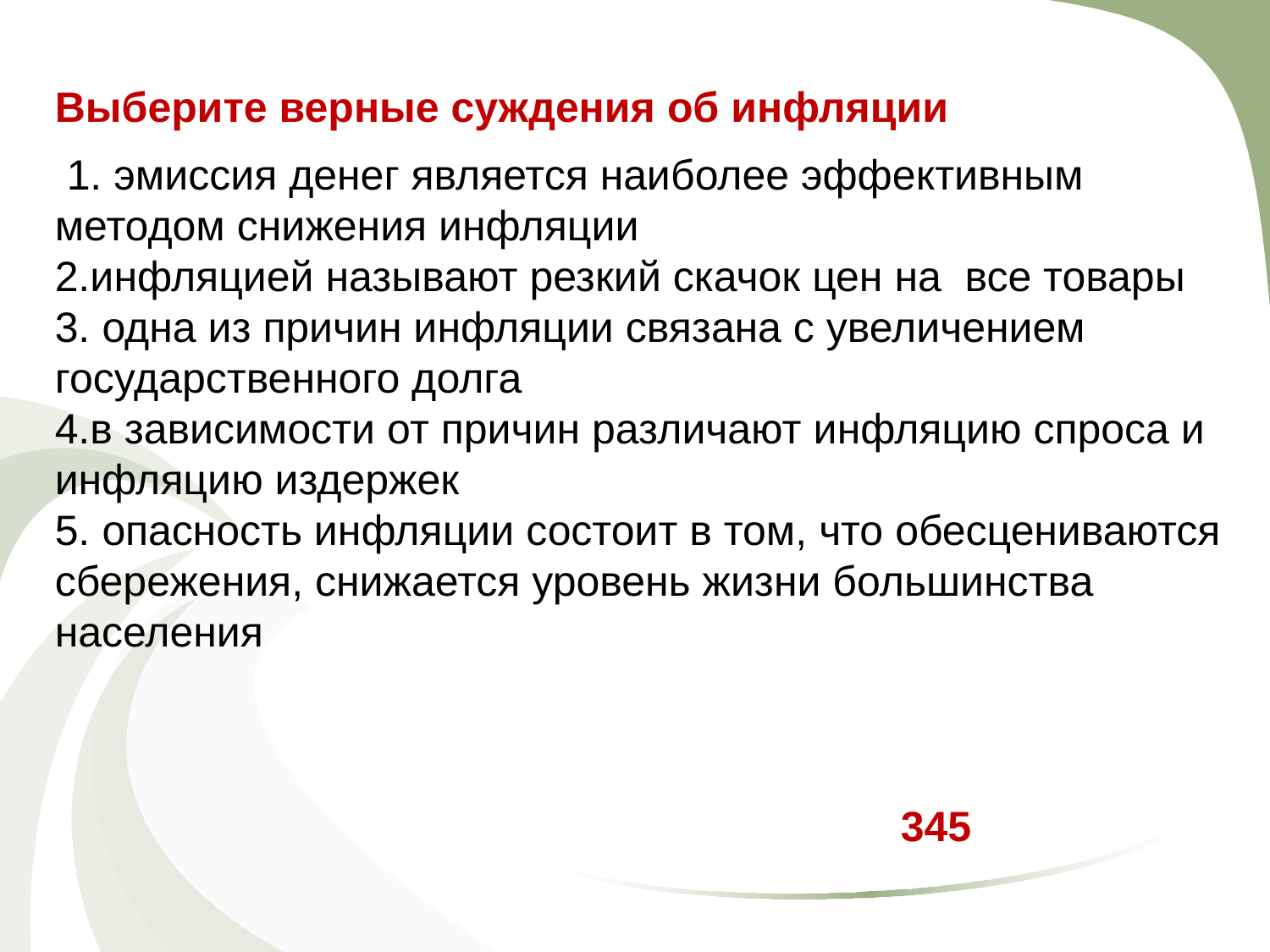

Выберите верные суждения об инфляции

 1. эмиссия денег является наиболее эффективным методом снижения инфляции
2.инфляцией называют резкий скачок цен на  все товары
3. одна из причин инфляции связана с увеличением государственного долга
4.в зависимости от причин различают инфляцию спроса и инфляцию издержек
5. опасность инфляции состоит в том, что обесцениваются сбережения, снижается уровень жизни большинства населения

345